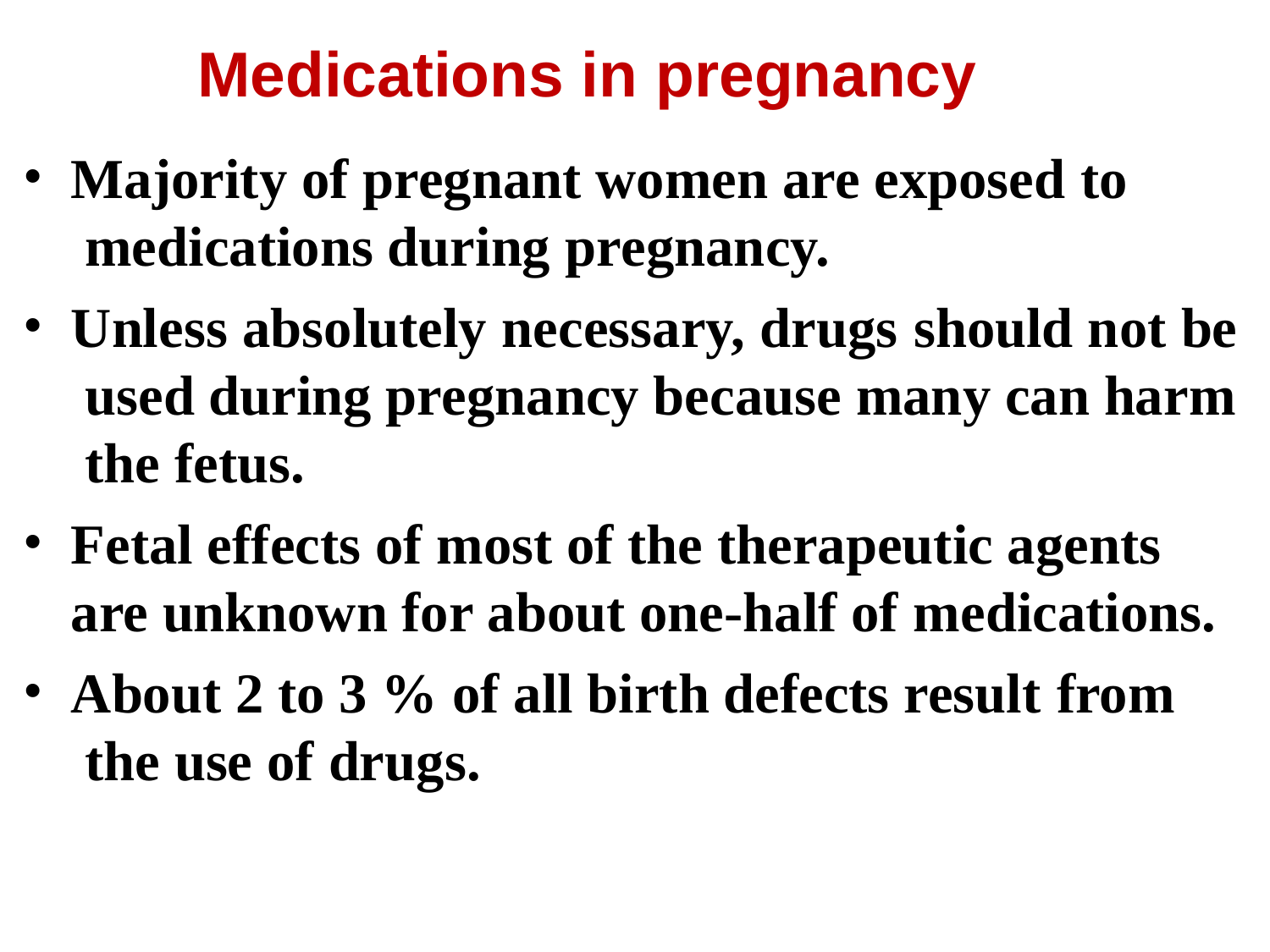

# Medications in pregnancy
Majority of pregnant women are exposed to  medications during pregnancy.
Unless absolutely necessary, drugs should not be  used during pregnancy because many can harm  the fetus.
Fetal effects of most of the therapeutic agents  are unknown for about one-half of medications.
About 2 to 3 % of all birth defects result from  the use of drugs.